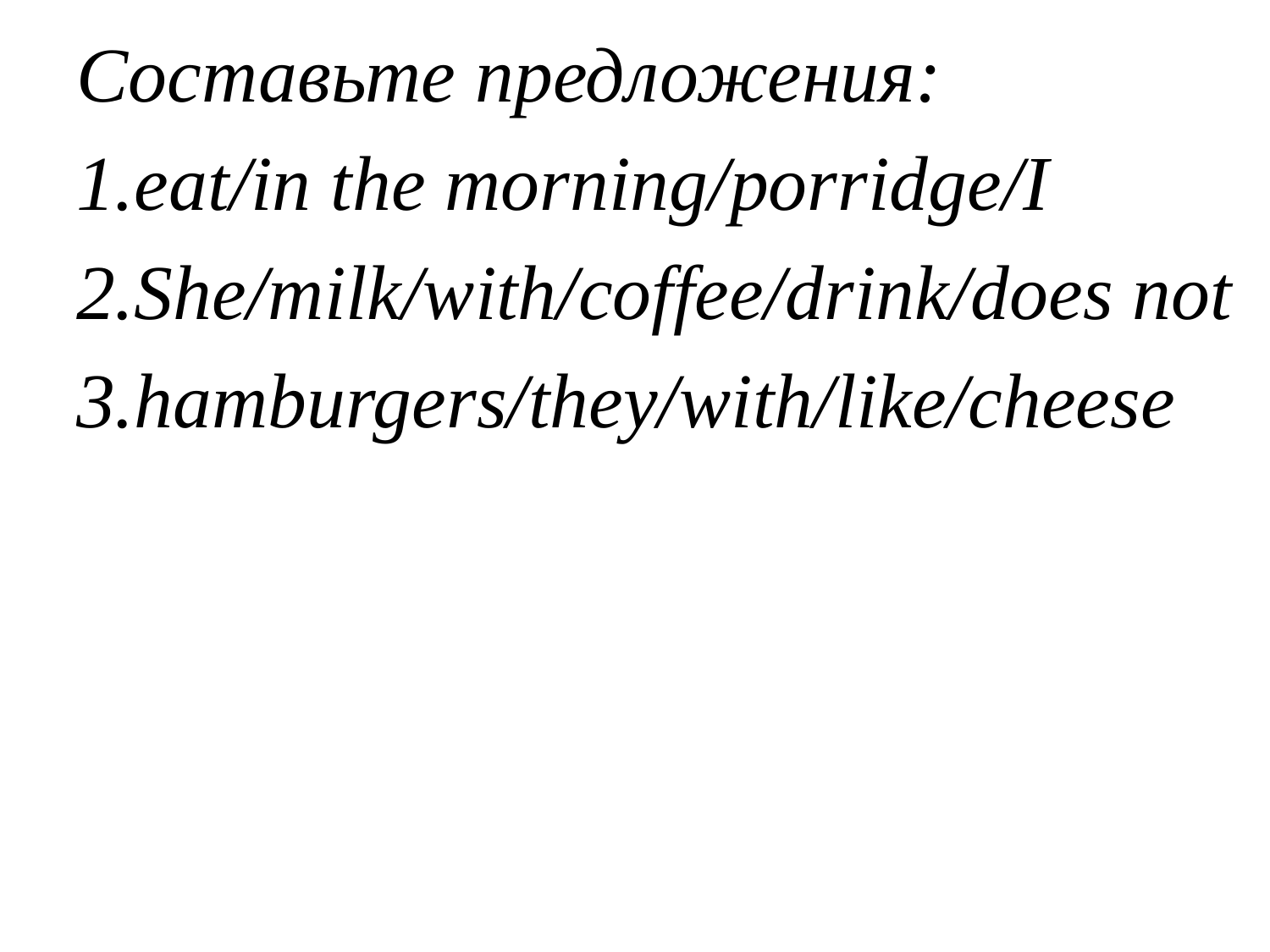

Составьте предложения:
1.eat/in the morning/porridge/I
2.She/milk/with/coffee/drink/does not
3.hamburgers/they/with/like/cheese

#